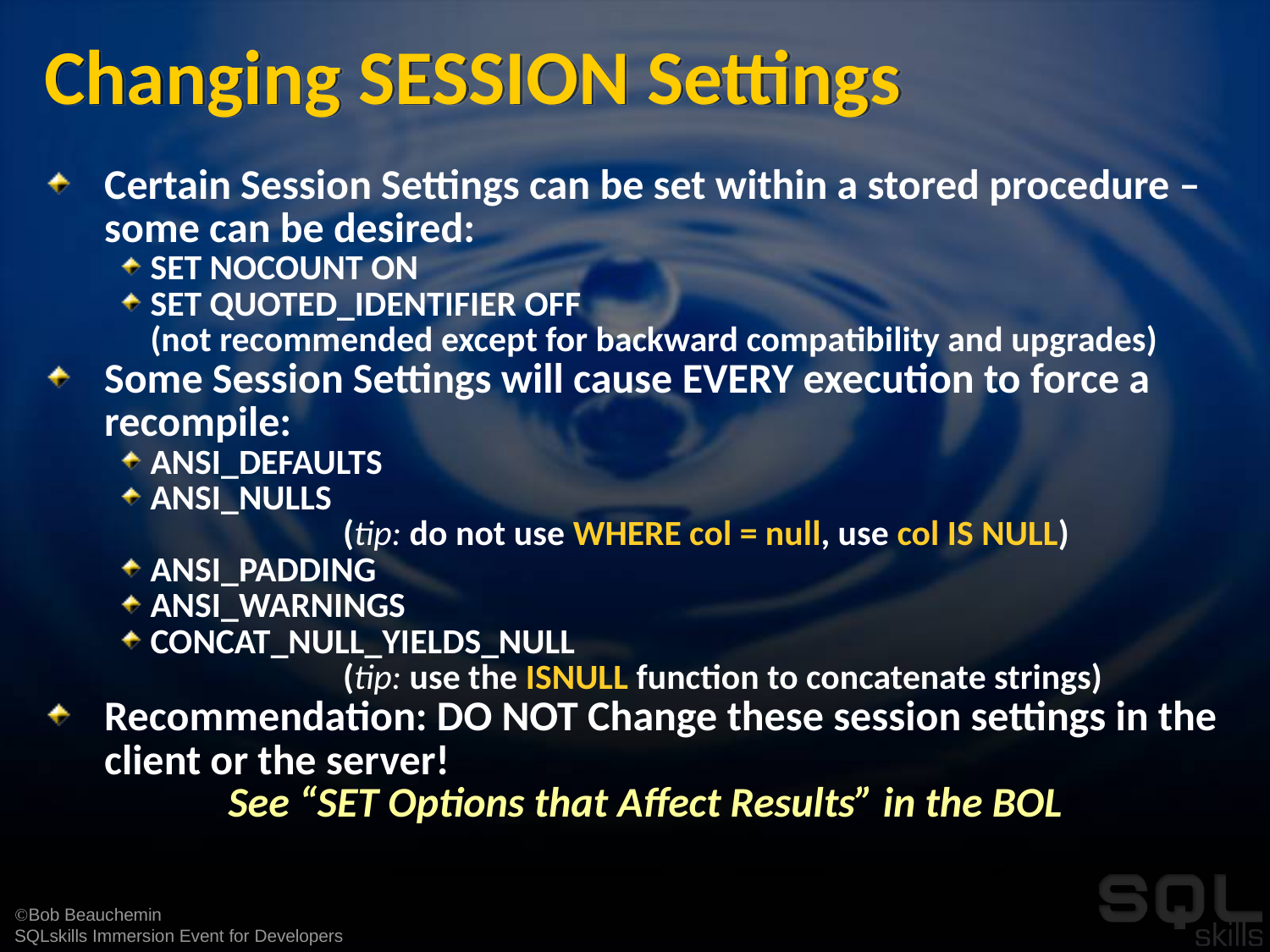

# Changing SESSION Settings
Certain Session Settings can be set within a stored procedure – some can be desired:
SET NOCOUNT ON
SET QUOTED_IDENTIFIER OFF
(not recommended except for backward compatibility and upgrades)
Some Session Settings will cause EVERY execution to force a recompile:
ANSI_DEFAULTS
ANSI_NULLS
	(tip: do not use WHERE col = null, use col IS NULL)
ANSI_PADDING
ANSI_WARNINGS
CONCAT_NULL_YIELDS_NULL
	(tip: use the ISNULL function to concatenate strings)
Recommendation: DO NOT Change these session settings in the client or the server!
See “SET Options that Affect Results” in the BOL